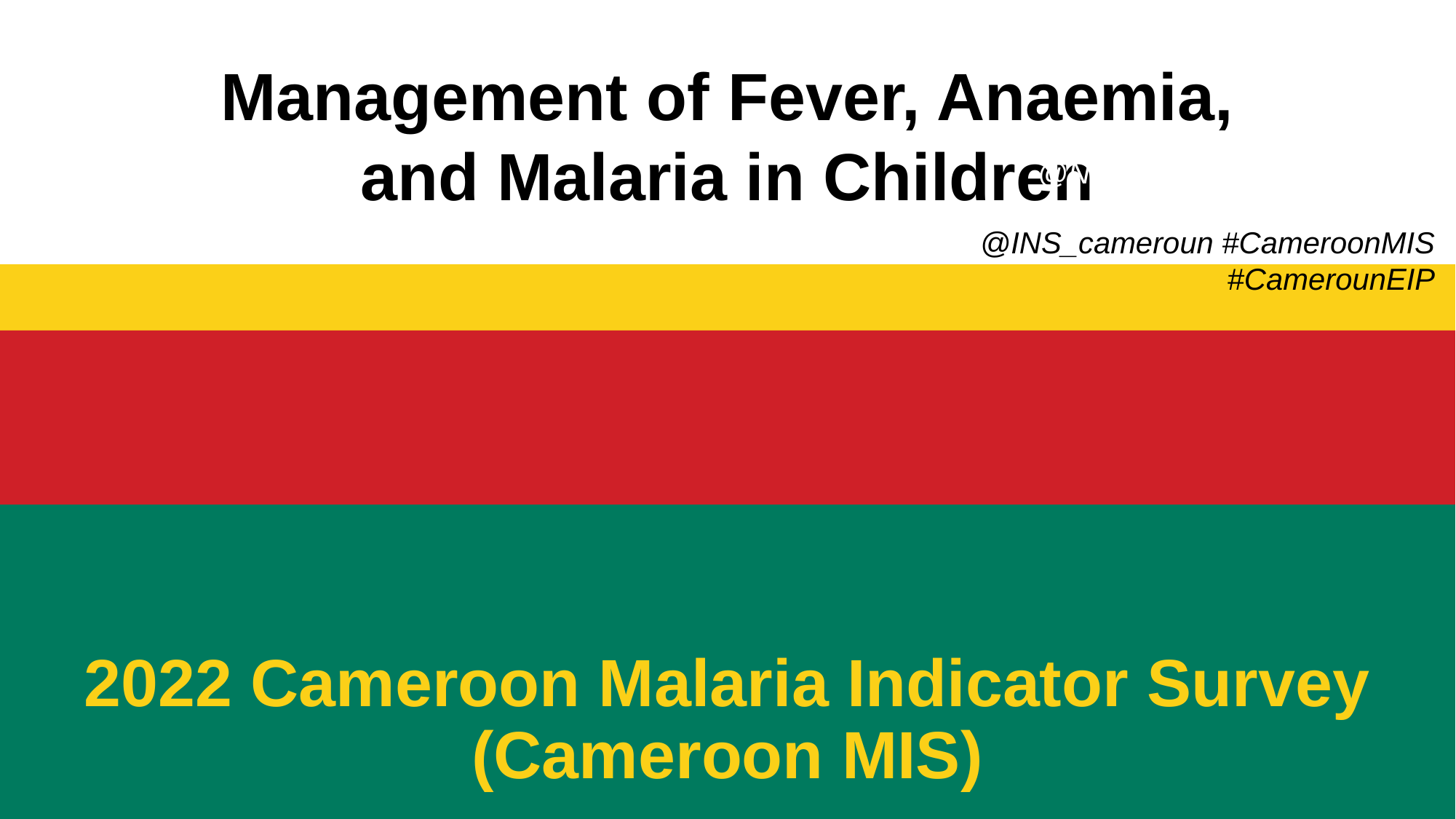

Management of Fever, Anaemia, and Malaria in Children
Follow along on Twitter!
@NMEPNigeria #NigeriaMIS
@INS_cameroun #CameroonMIS #CamerounEIP